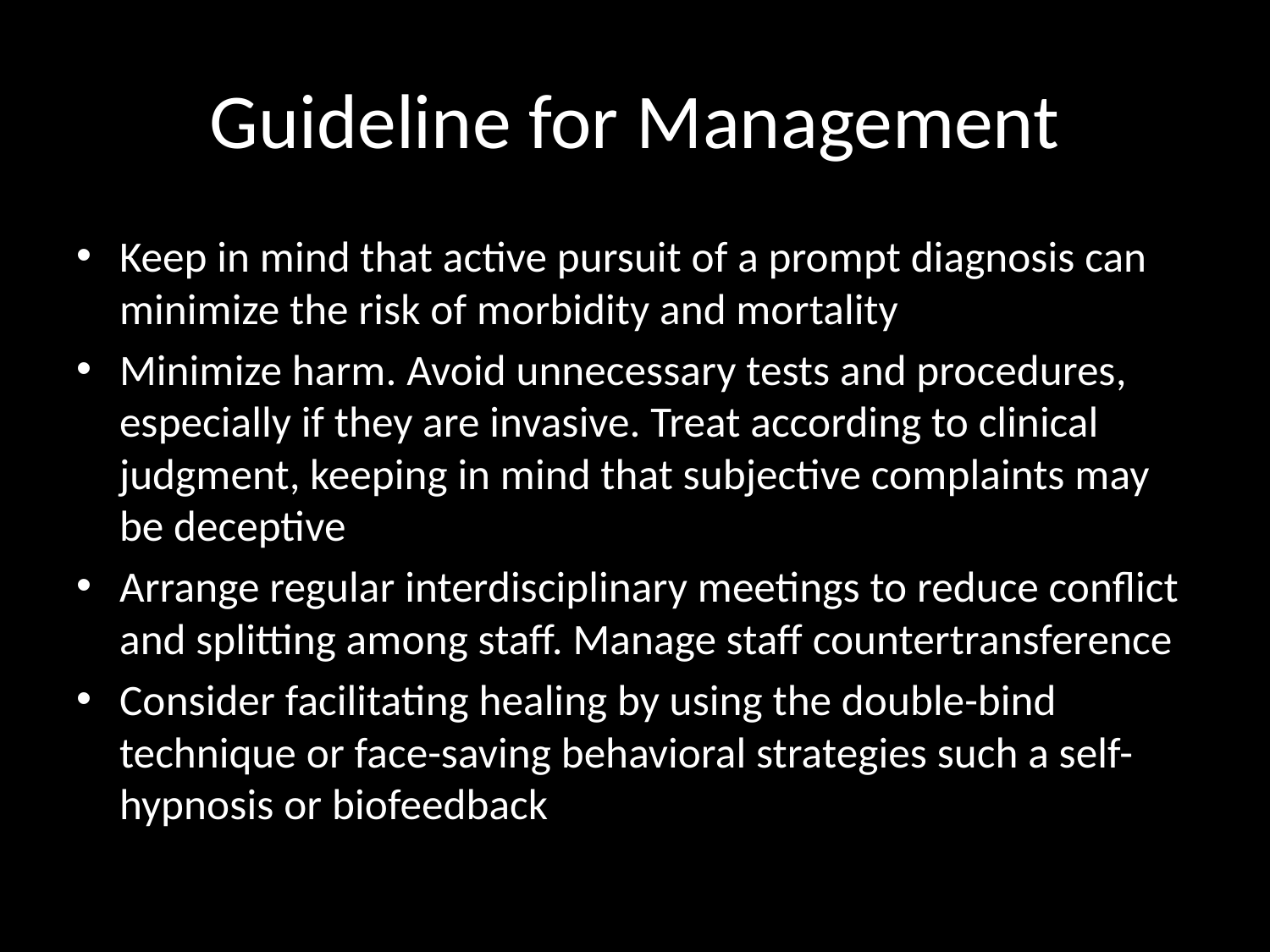

# Guideline for Management
Keep in mind that active pursuit of a prompt diagnosis can minimize the risk of morbidity and mortality
Minimize harm. Avoid unnecessary tests and procedures, especially if they are invasive. Treat according to clinical judgment, keeping in mind that subjective complaints may be deceptive
Arrange regular interdisciplinary meetings to reduce conflict and splitting among staff. Manage staff countertransference
Consider facilitating healing by using the double-bind technique or face-saving behavioral strategies such a self-hypnosis or biofeedback